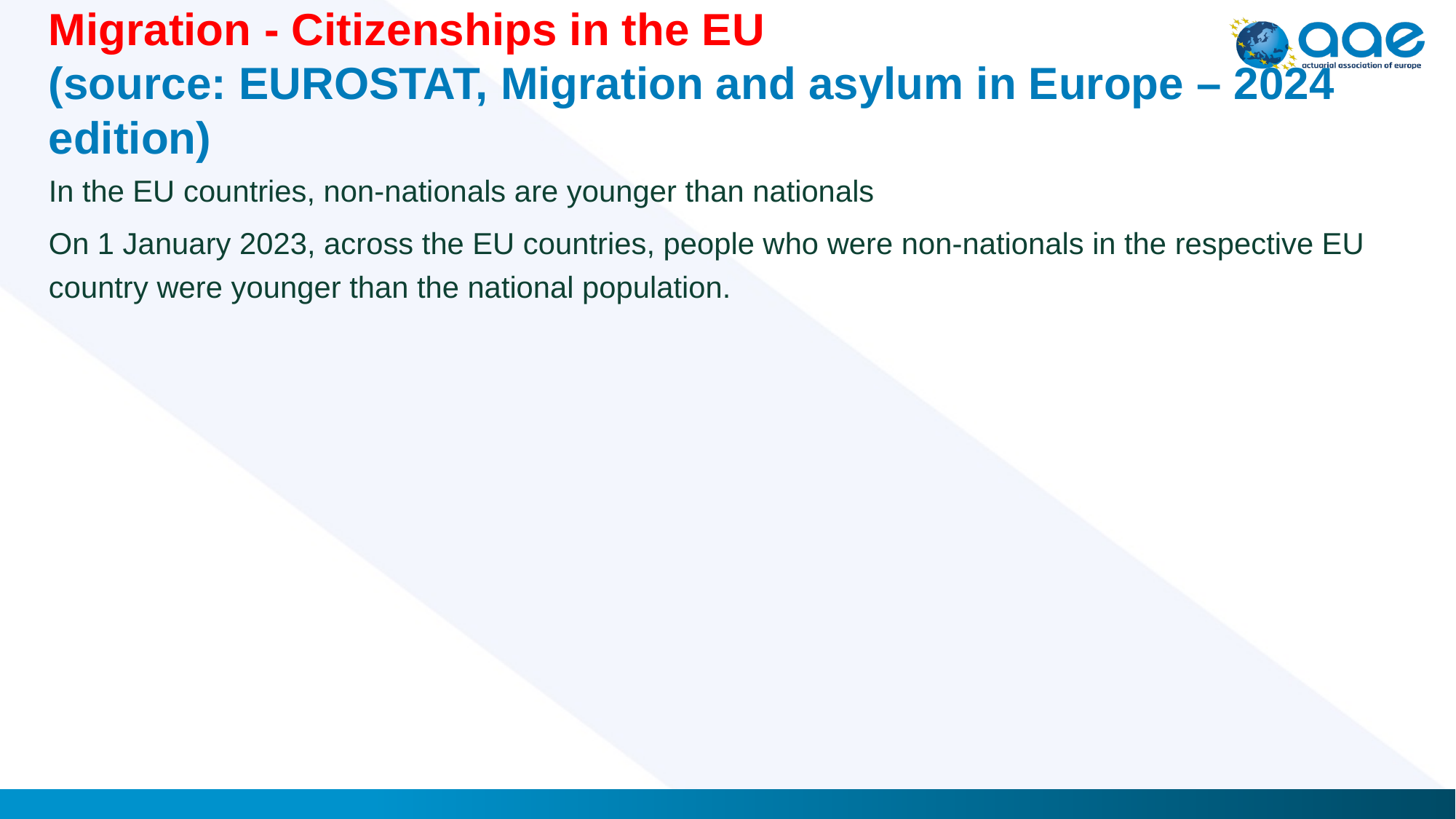

# Migration - Citizenships in the EU (source: EUROSTAT, Migration and asylum in Europe – 2024 edition)
In the EU countries, non-nationals are younger than nationals
On 1 January 2023, across the EU countries, people who were non-nationals in the respective EU country were younger than the national population.